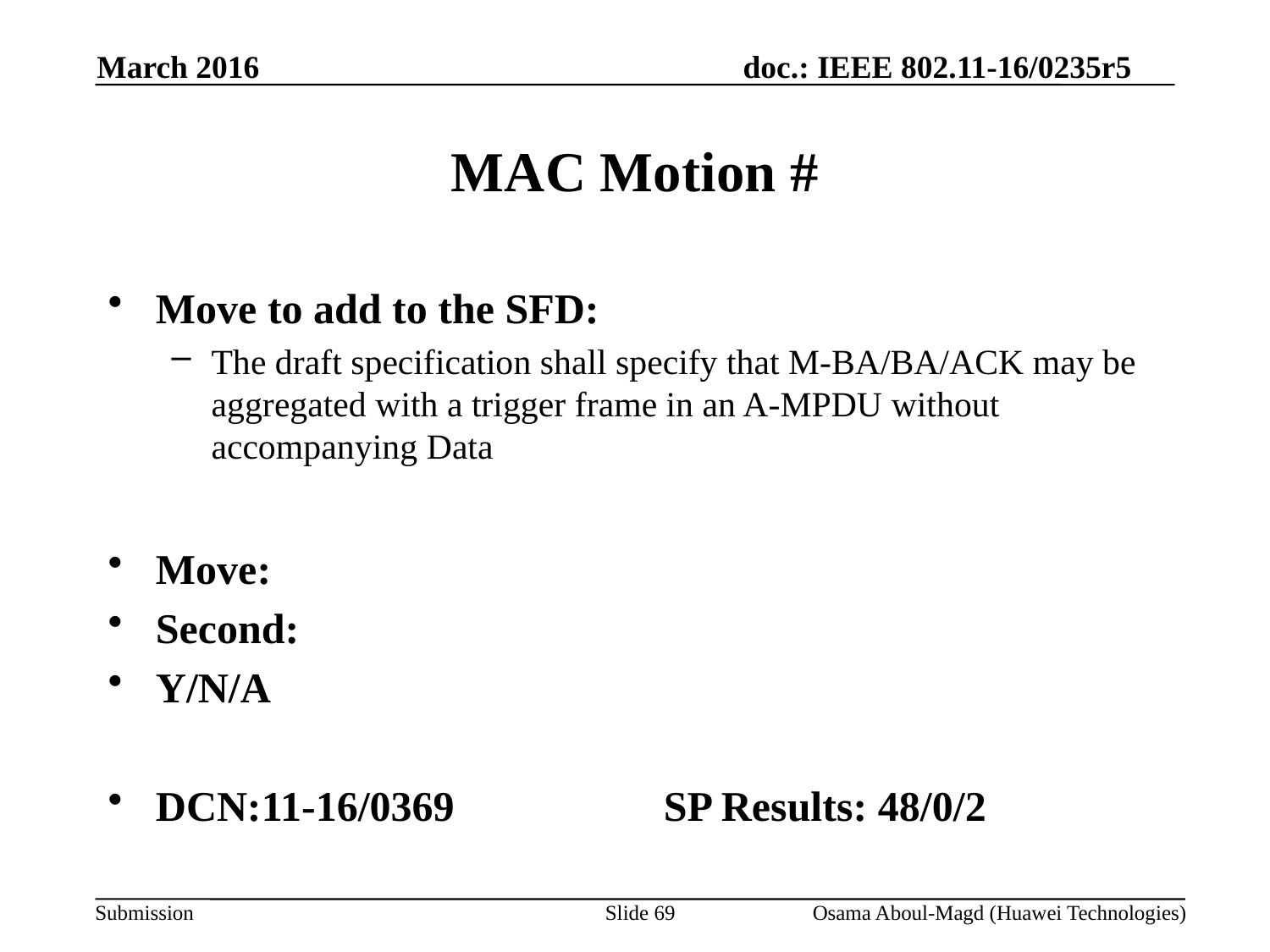

March 2016
# MAC Motion #
Move to add to the SFD:
The draft specification shall specify that M-BA/BA/ACK may be aggregated with a trigger frame in an A-MPDU without accompanying Data

Move:
Second:
Y/N/A

DCN:11-16/0369		SP Results: 48/0/2
Slide 69
Osama Aboul-Magd (Huawei Technologies)